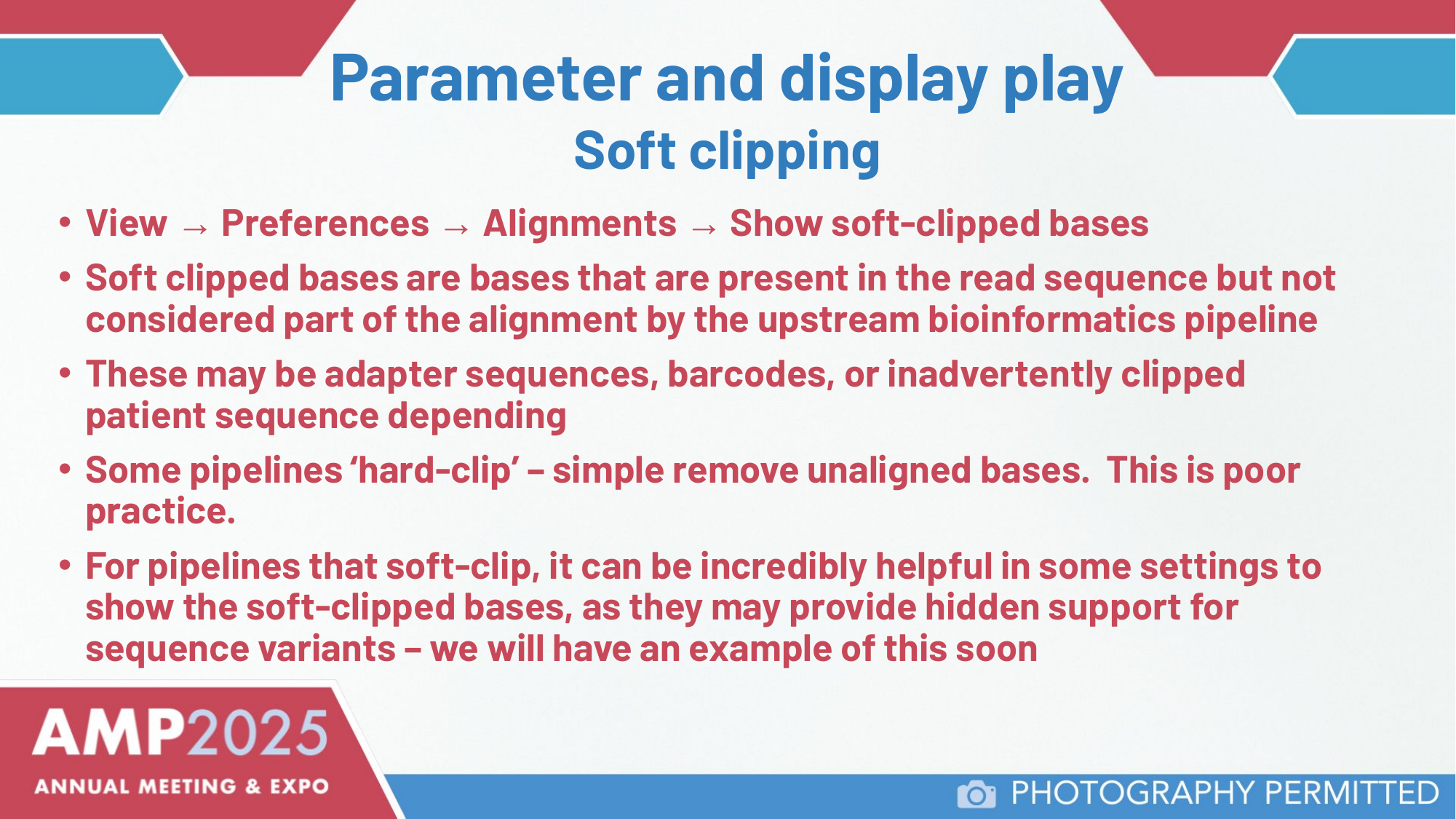

Parameter and display play
# Soft clipping
View → Preferences → Alignments → Show soft-clipped bases
Soft clipped bases are bases that are present in the read sequence but not considered part of the alignment by the upstream bioinformatics pipeline
These may be adapter sequences, barcodes, or inadvertently clipped patient sequence depending
Some pipelines ‘hard-clip’ – simple remove unaligned bases.  This is poor practice.
For pipelines that soft-clip, it can be incredibly helpful in some settings to show the soft-clipped bases, as they may provide hidden support for sequence variants – we will have an example of this soon